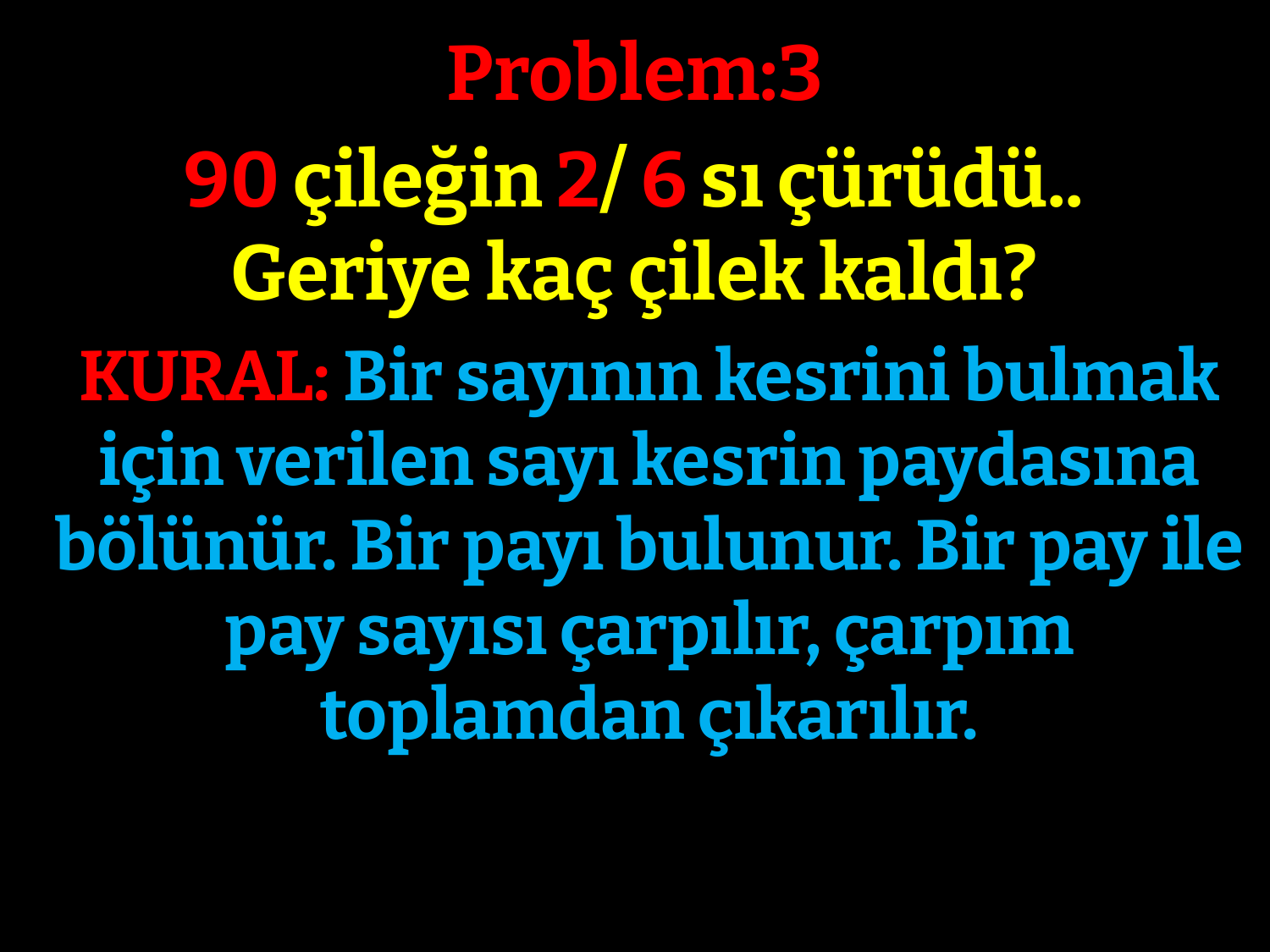

Problem:3
90 çileğin 2/ 6 sı çürüdü..
Geriye kaç çilek kaldı?
#
KURAL: Bir sayının kesrini bulmak için verilen sayı kesrin paydasına bölünür. Bir payı bulunur. Bir pay ile pay sayısı çarpılır, çarpım toplamdan çıkarılır.